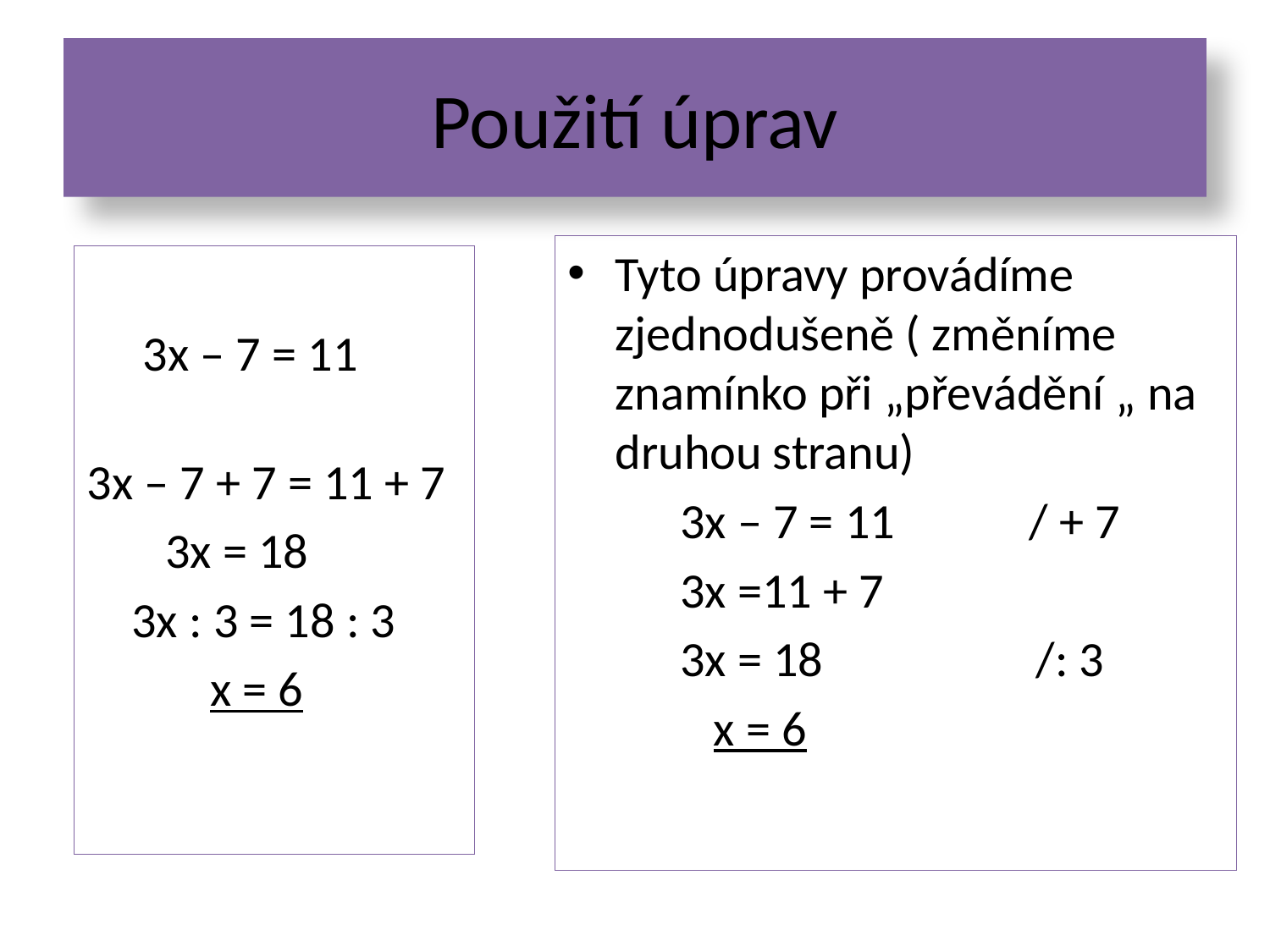

# Použití úprav
Tyto úpravy provádíme zjednodušeně ( změníme znamínko při „převádění „ na druhou stranu)
          3x – 7 = 11            / + 7
          3x =11 + 7
          3x = 18                   /: 3
             x = 6

     3x – 7 = 11
3x – 7 + 7 = 11 + 7
       3x = 18
    3x : 3 = 18 : 3
           x = 6